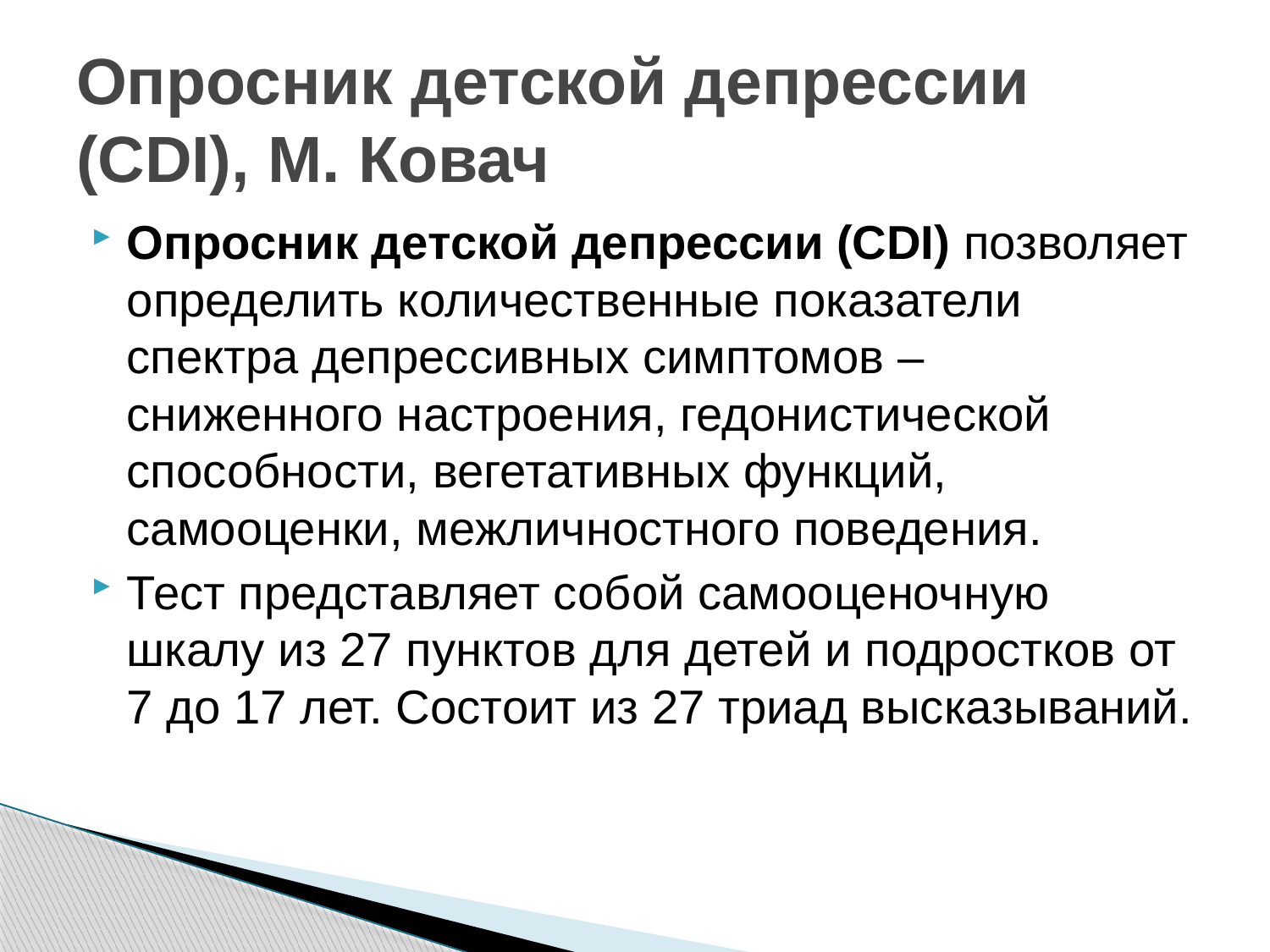

# Опросник детской депрессии (CDI), М. Ковач
Опросник детской депрессии (CDI) позволяет определить количественные показатели спектра депрессивных симптомов – сниженного настроения, гедонистической способности, вегетативных функций, самооценки, межличностного поведения.
Тест представляет собой самооценочную шкалу из 27 пунктов для детей и подростков от 7 до 17 лет. Состоит из 27 триад высказываний.